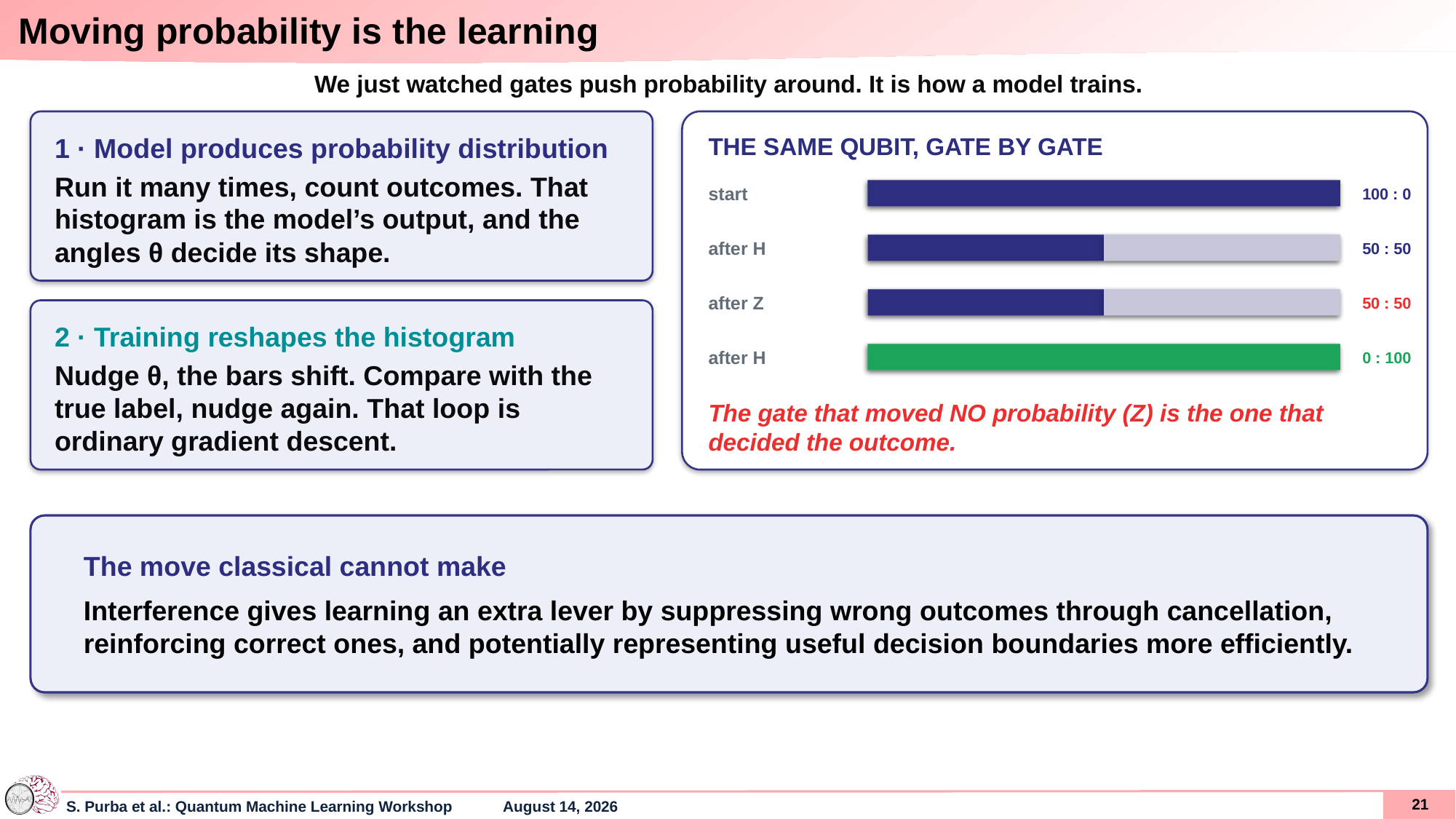

Moving probability is the learning
We just watched gates push probability around. It is how a model trains.

1 · Model produces probability distribution
Run it many times, count outcomes. That histogram is the model’s output, and the angles θ decide its shape.

THE SAME QUBIT, GATE BY GATE
start
100 : 0

after H
50 : 50

after Z
50 : 50

2 · Training reshapes the histogram
Nudge θ, the bars shift. Compare with the true label, nudge again. That loop is ordinary gradient descent.
after H
0 : 100

The gate that moved NO probability (Z) is the one that decided the outcome.
The move classical cannot make
Interference gives learning an extra lever by suppressing wrong outcomes through cancellation, reinforcing correct ones, and potentially representing useful decision boundaries more efficiently.